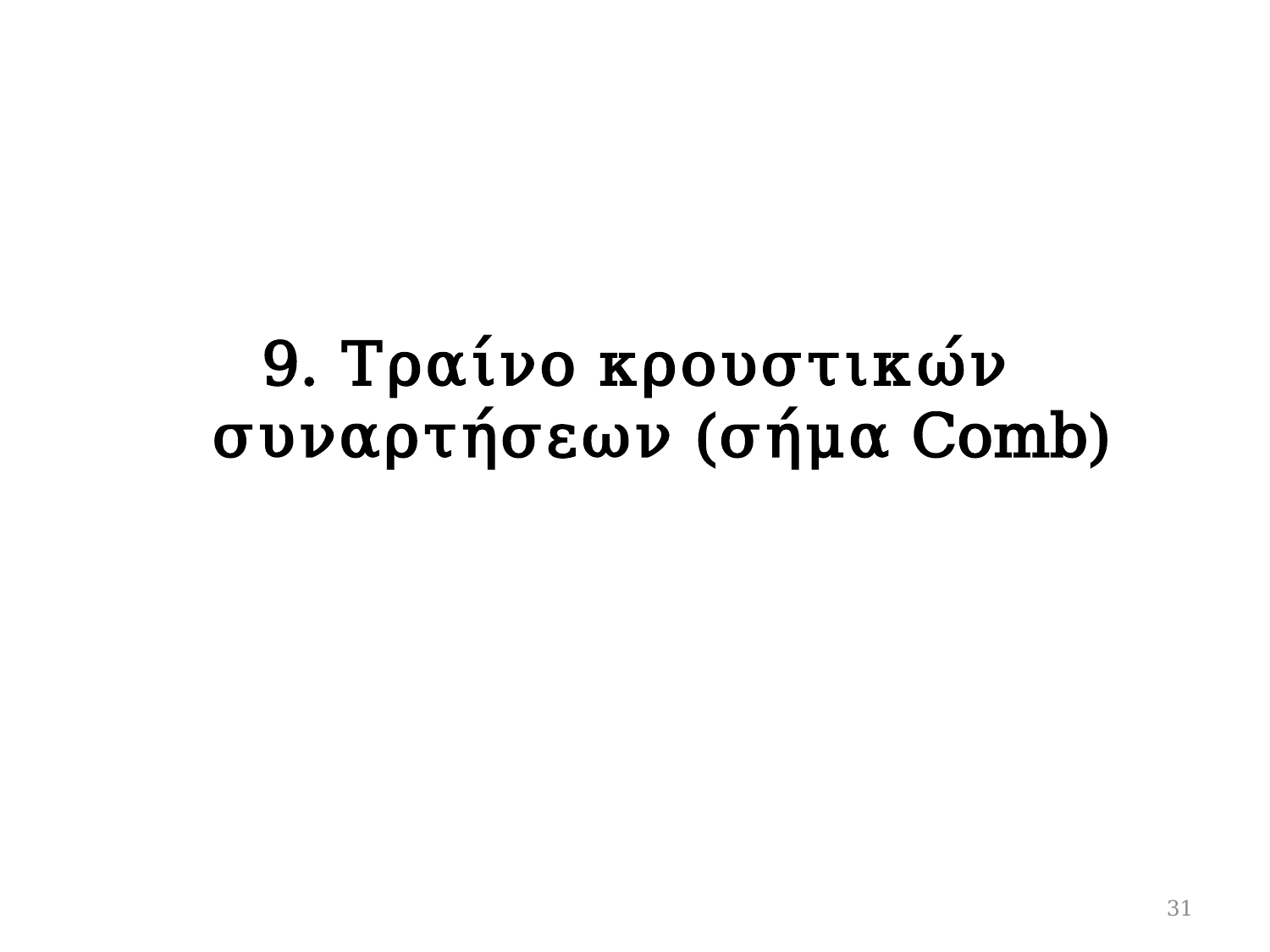

# 9. Τραίνο κρουστικών συναρτήσεων (σήμα Comb)
31